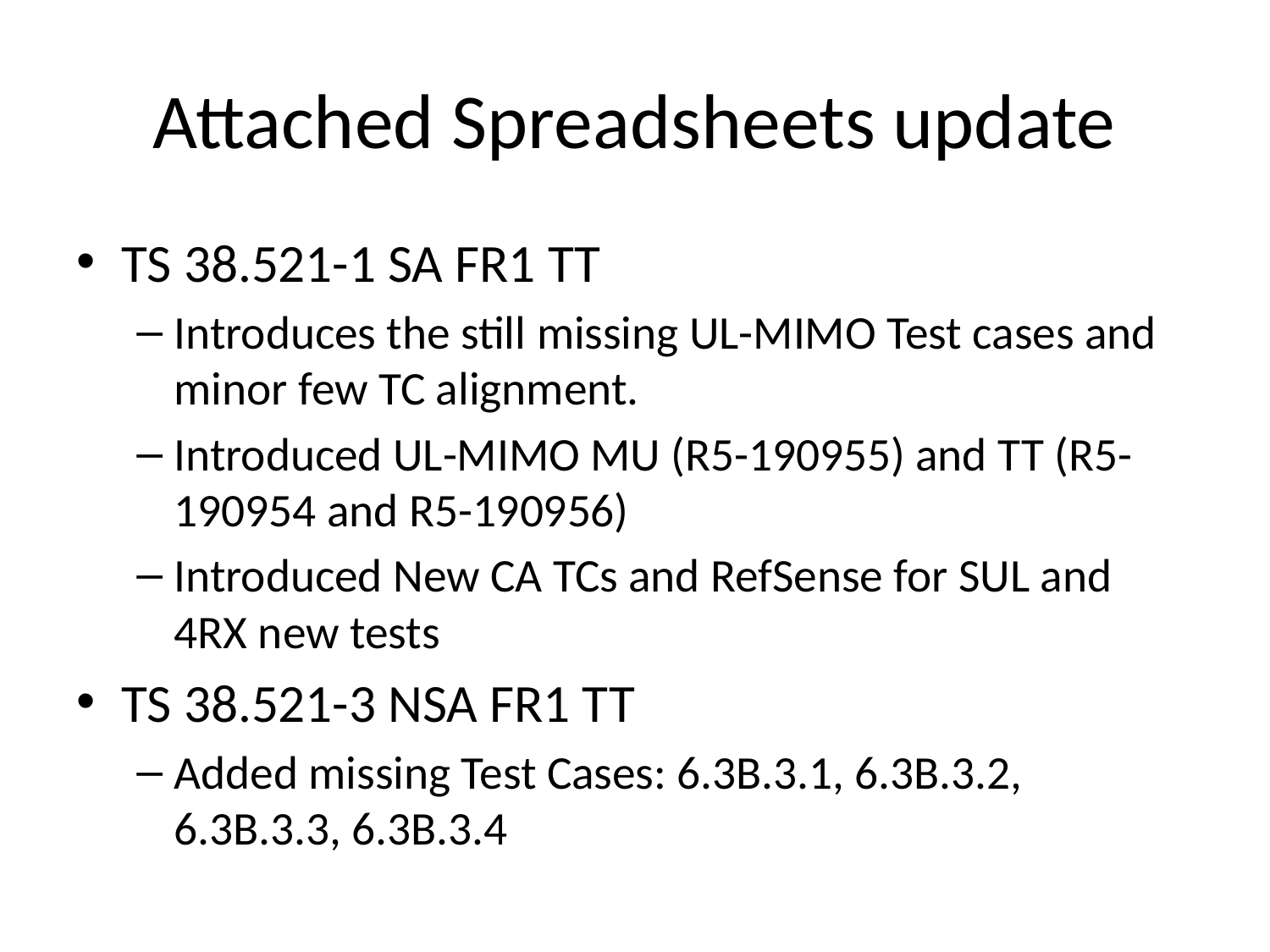

# Attached Spreadsheets update
TS 38.521-1 SA FR1 TT
Introduces the still missing UL-MIMO Test cases and minor few TC alignment.
Introduced UL-MIMO MU (R5-190955) and TT (R5-190954 and R5-190956)
Introduced New CA TCs and RefSense for SUL and 4RX new tests
TS 38.521-3 NSA FR1 TT
Added missing Test Cases: 6.3B.3.1, 6.3B.3.2, 6.3B.3.3, 6.3B.3.4